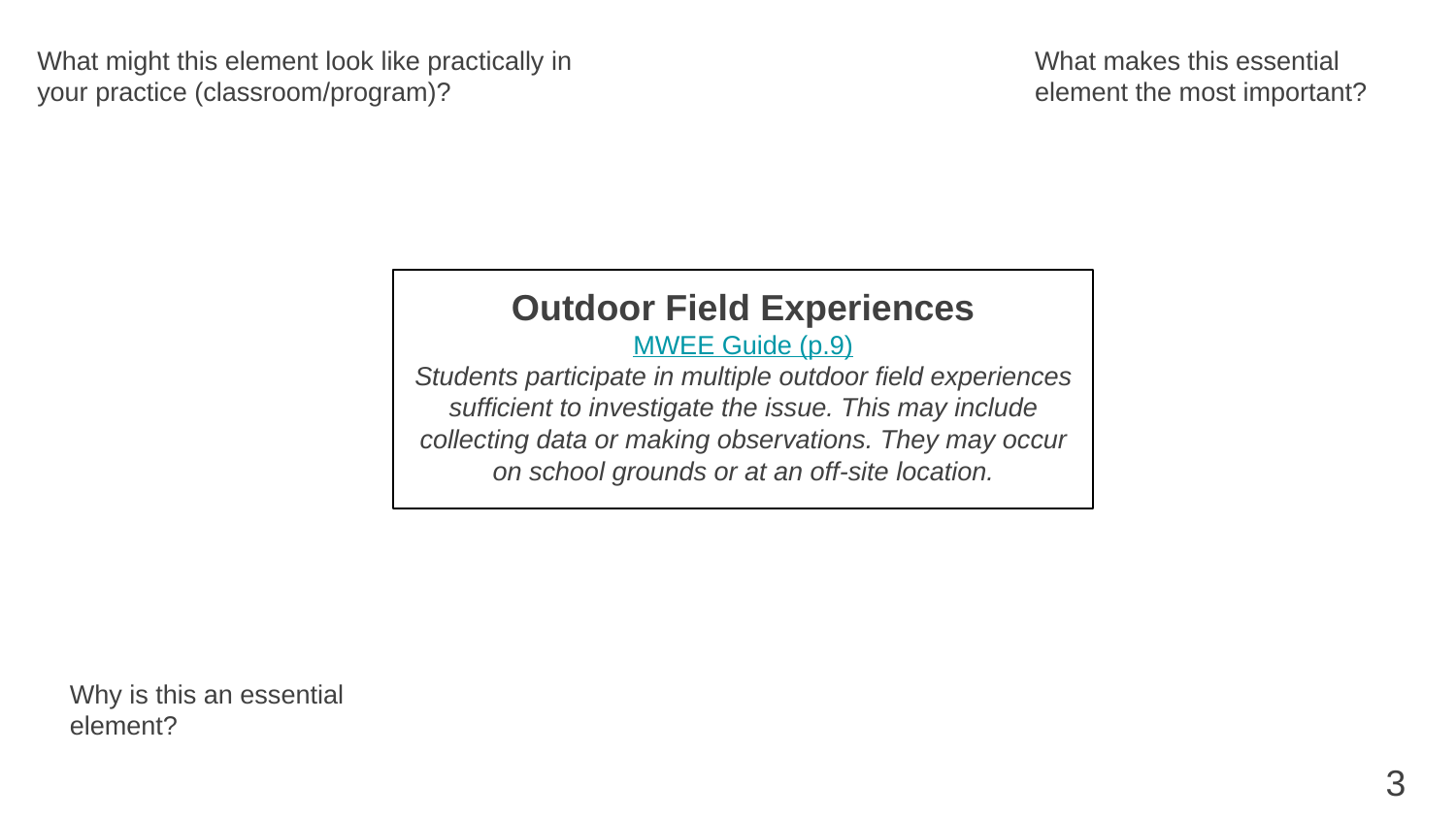

What might this element look like practically in your practice (classroom/program)?
What makes this essential element the most important?
Outdoor Field Experiences
MWEE Guide (p.9)
Students participate in multiple outdoor field experiences sufficient to investigate the issue. This may include collecting data or making observations. They may occur on school grounds or at an off-site location.

Why is this an essential element?
3